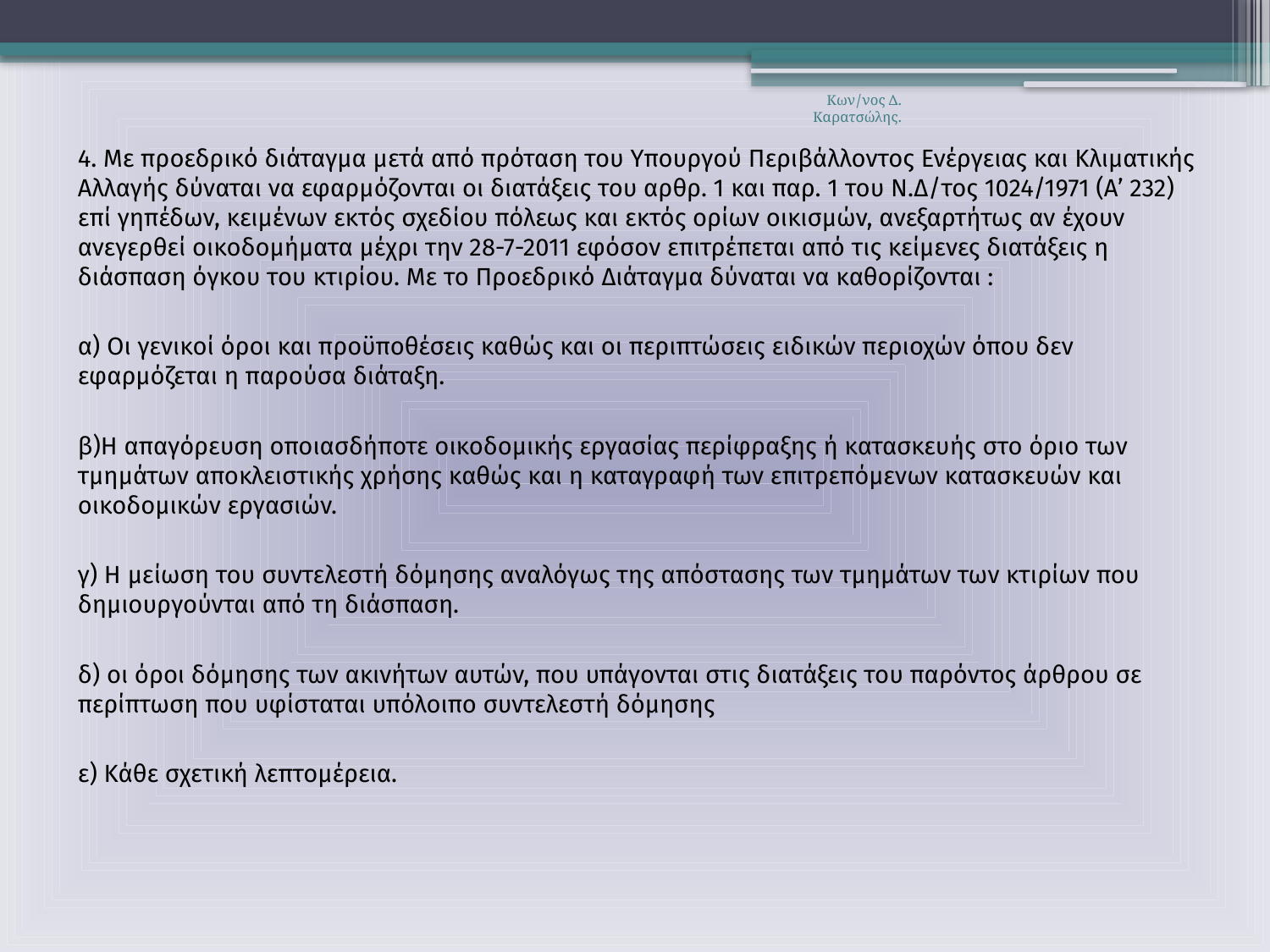

Κων/νος Δ. Καρατσώλης.
4. Με προεδρικό διάταγμα μετά από πρόταση του Υπουργού Περιβάλλοντος Ενέργειας και Κλιματικής Αλλαγής δύναται να εφαρμόζονται οι διατάξεις του αρθρ. 1 και παρ. 1 του Ν.Δ/τος 1024/1971 (Α’ 232) επί γηπέδων, κειμένων εκτός σχεδίου πόλεως και εκτός ορίων οικισμών, ανεξαρτήτως αν έχουν ανεγερθεί οικοδομήματα μέχρι την 28-7-2011 εφόσον επιτρέπεται από τις κείμενες διατάξεις η διάσπαση όγκου του κτιρίου. Με το Προεδρικό Διάταγμα δύναται να καθορίζονται :

α) Oι γενικοί όροι και προϋποθέσεις καθώς και οι περιπτώσεις ειδικών περιοχών όπου δεν εφαρμόζεται η παρούσα διάταξη.

β)Η απαγόρευση οποιασδήποτε οικοδομικής εργασίας περίφραξης ή κατασκευής στο όριο των τμημάτων αποκλειστικής χρήσης καθώς και η καταγραφή των επιτρεπόμενων κατασκευών και οικοδομικών εργασιών.

γ) Η μείωση του συντελεστή δόμησης αναλόγως της απόστασης των τμημάτων των κτιρίων που δημιουργούνται από τη διάσπαση.

δ) οι όροι δόμησης των ακινήτων αυτών, που υπάγονται στις διατάξεις του παρόντος άρθρου σε περίπτωση που υφίσταται υπόλοιπο συντελεστή δόμησης

ε) Κάθε σχετική λεπτομέρεια.